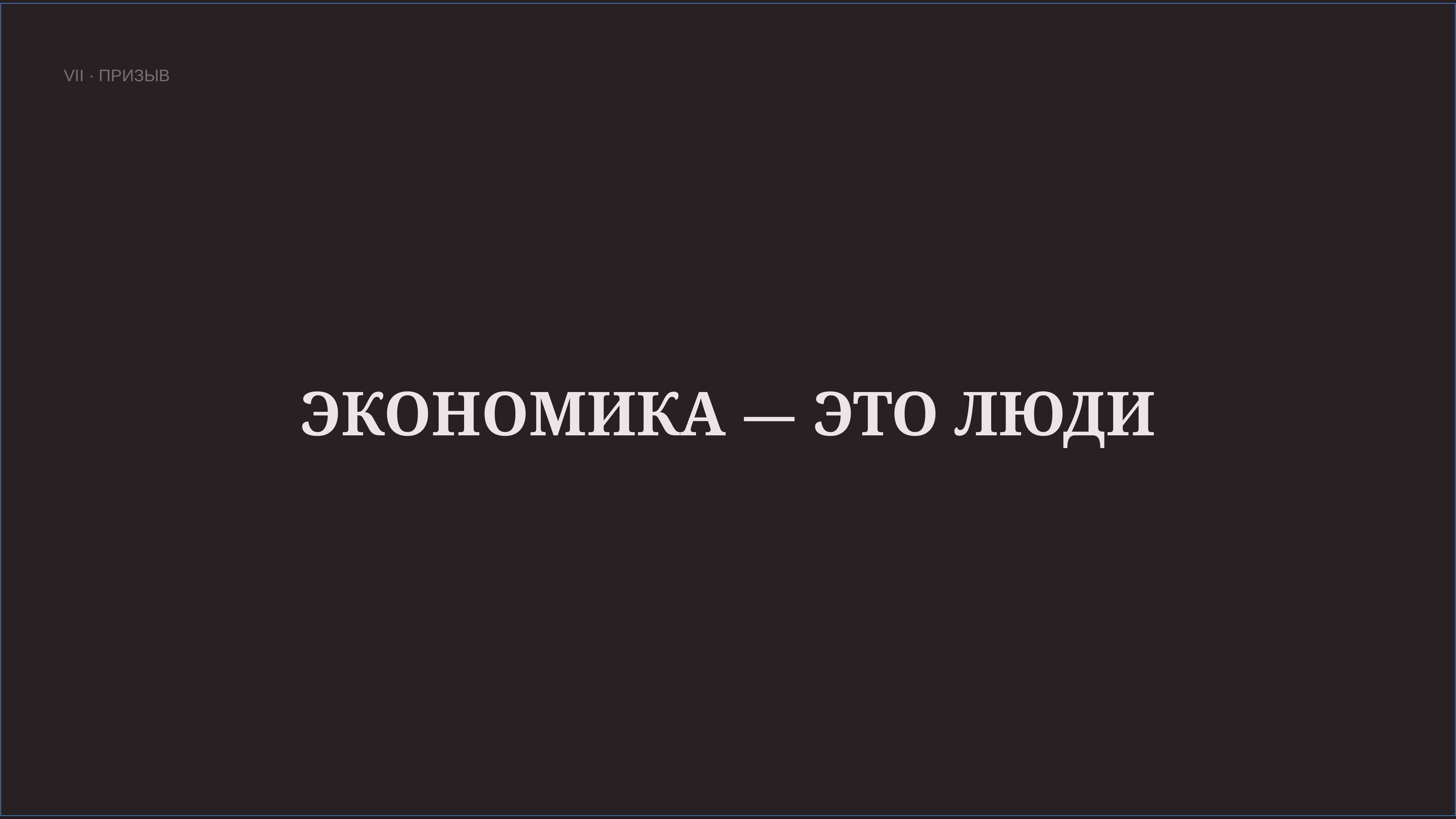

VII · ПРИЗЫВ
ЭКОНОМИКА — ЭТО ЛЮДИ